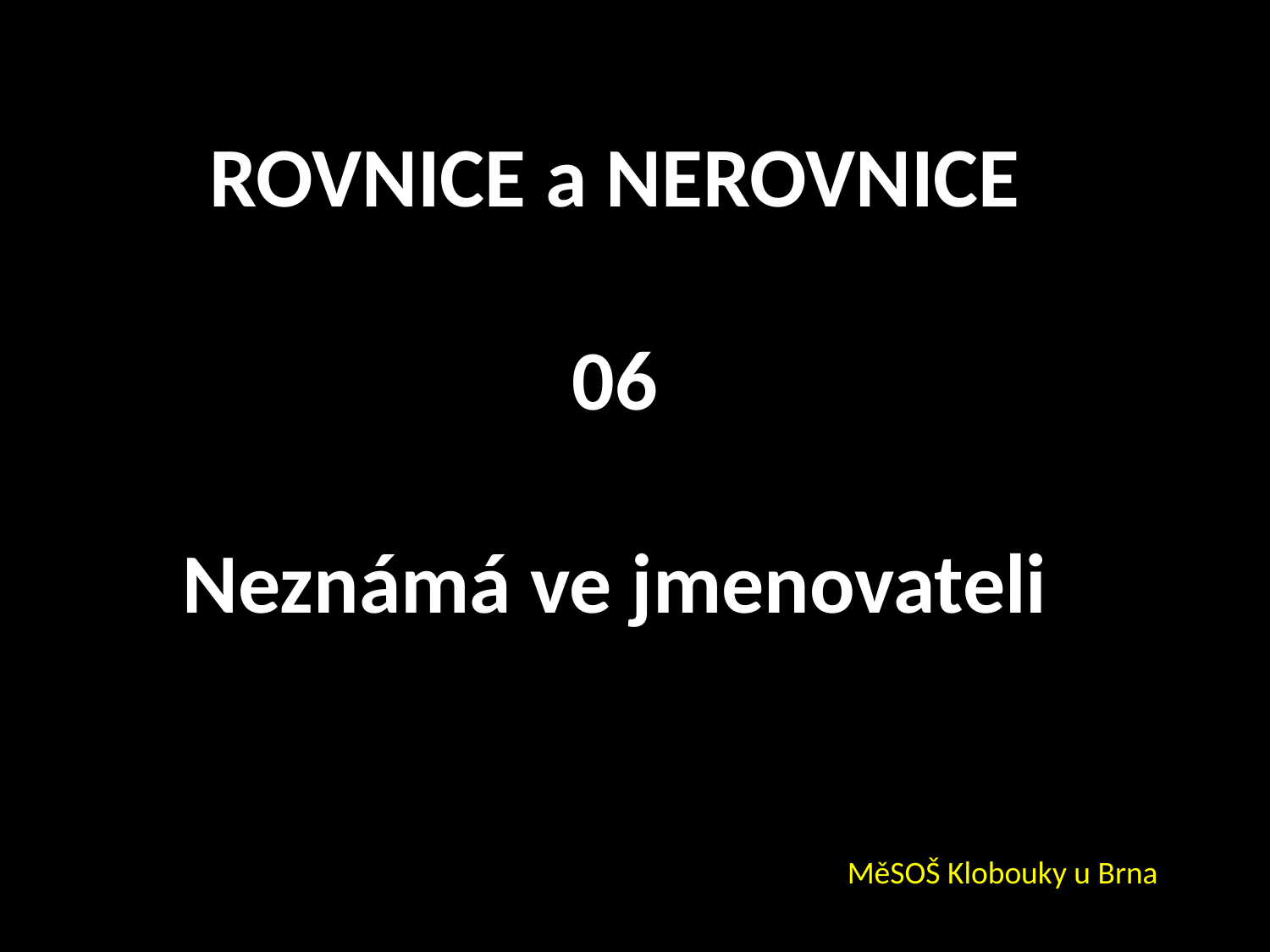

ROVNICE a NEROVNICE

06

Neznámá ve jmenovateli

MěSOŠ Klobouky u Brna